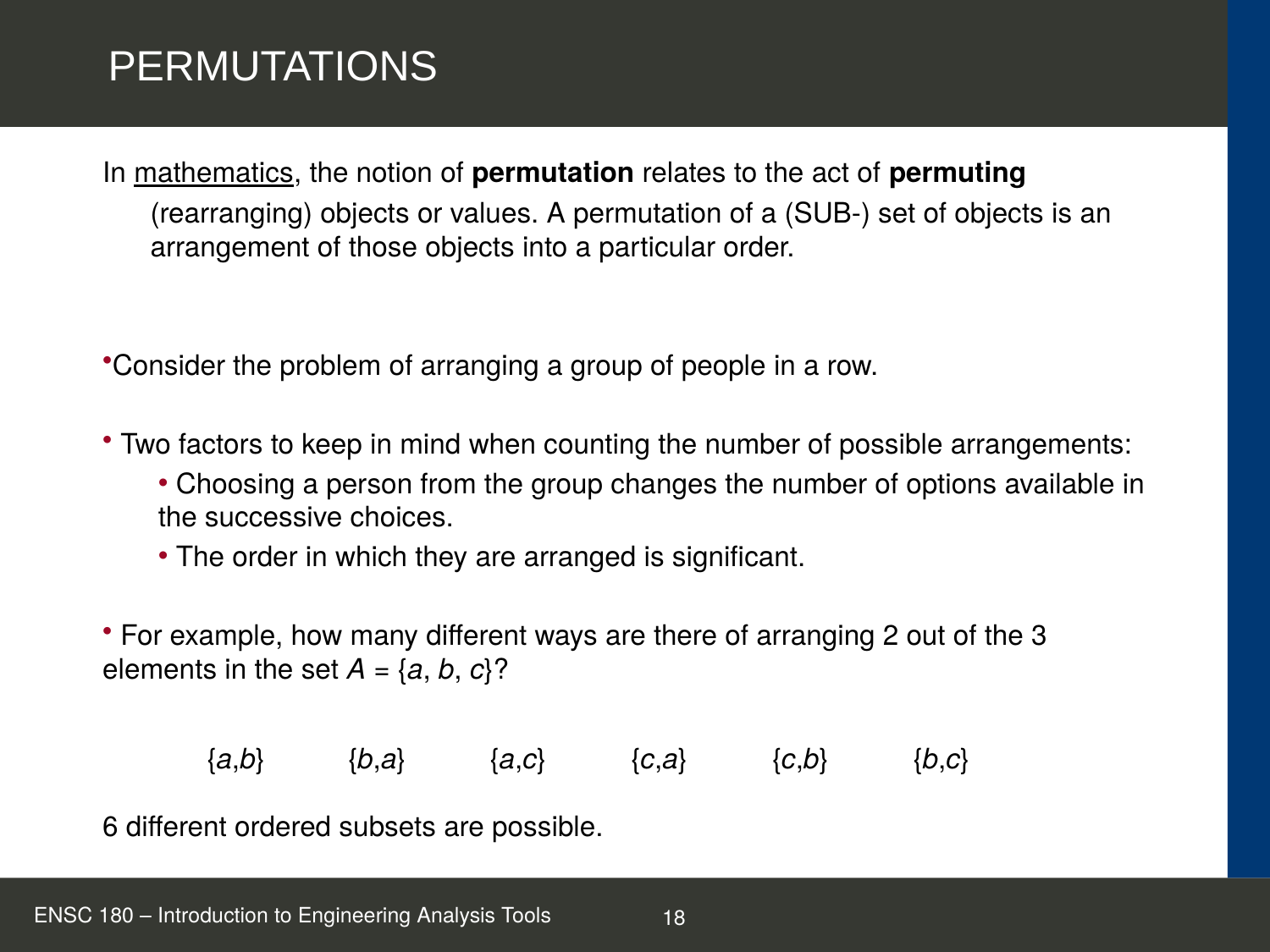

# PERMUTATIONS
In mathematics, the notion of permutation relates to the act of permuting (rearranging) objects or values. A permutation of a (SUB-) set of objects is an arrangement of those objects into a particular order.

Consider the problem of arranging a group of people in a row.

 Two factors to keep in mind when counting the number of possible arrangements:
 Choosing a person from the group changes the number of options available in the successive choices.
 The order in which they are arranged is significant.

 For example, how many different ways are there of arranging 2 out of the 3 elements in the set A = {a, b, c}?

6 different ordered subsets are possible.
| {a,b} | {b,a} | {a,c} | {c,a} | {c,b} | {b,c} |
| --- | --- | --- | --- | --- | --- |
ENSC 180 – Introduction to Engineering Analysis Tools